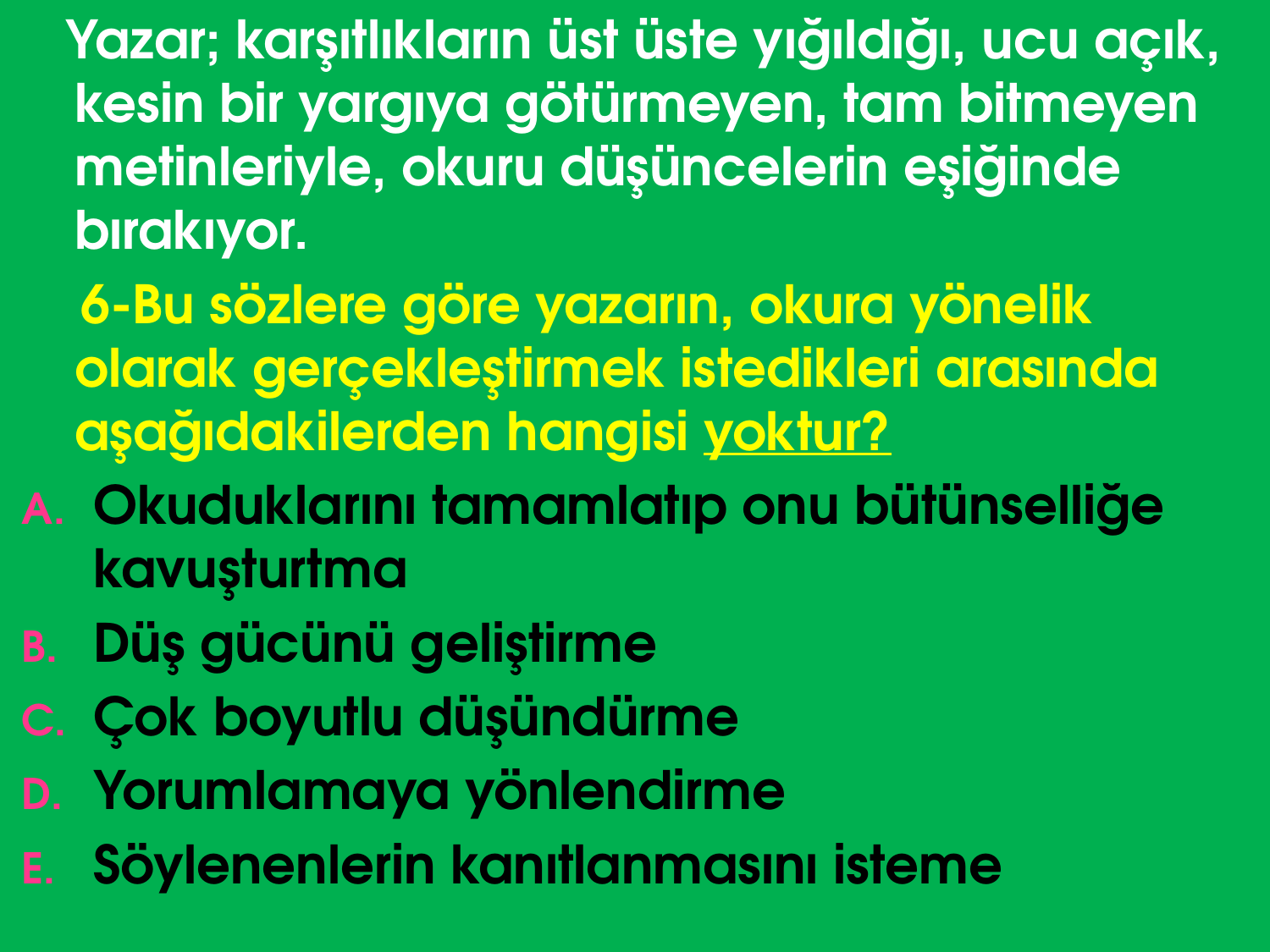

Yazar; karşıtlıkların üst üste yığıldığı, ucu açık, kesin bir yargıya götürmeyen, tam bitmeyen metinleriyle, okuru düşüncelerin eşiğinde bırakıyor.
    6-Bu sözlere göre yazarın, okura yönelik olarak gerçekleştirmek istedikleri arasında aşağıdakilerden hangisi yoktur?
Okuduklarını tamamlatıp onu bütünselliğe kavuşturtma
Düş gücünü geliştirme
Çok boyutlu düşündürme
Yorumlamaya yönlendirme
Söylenenlerin kanıtlanmasını isteme